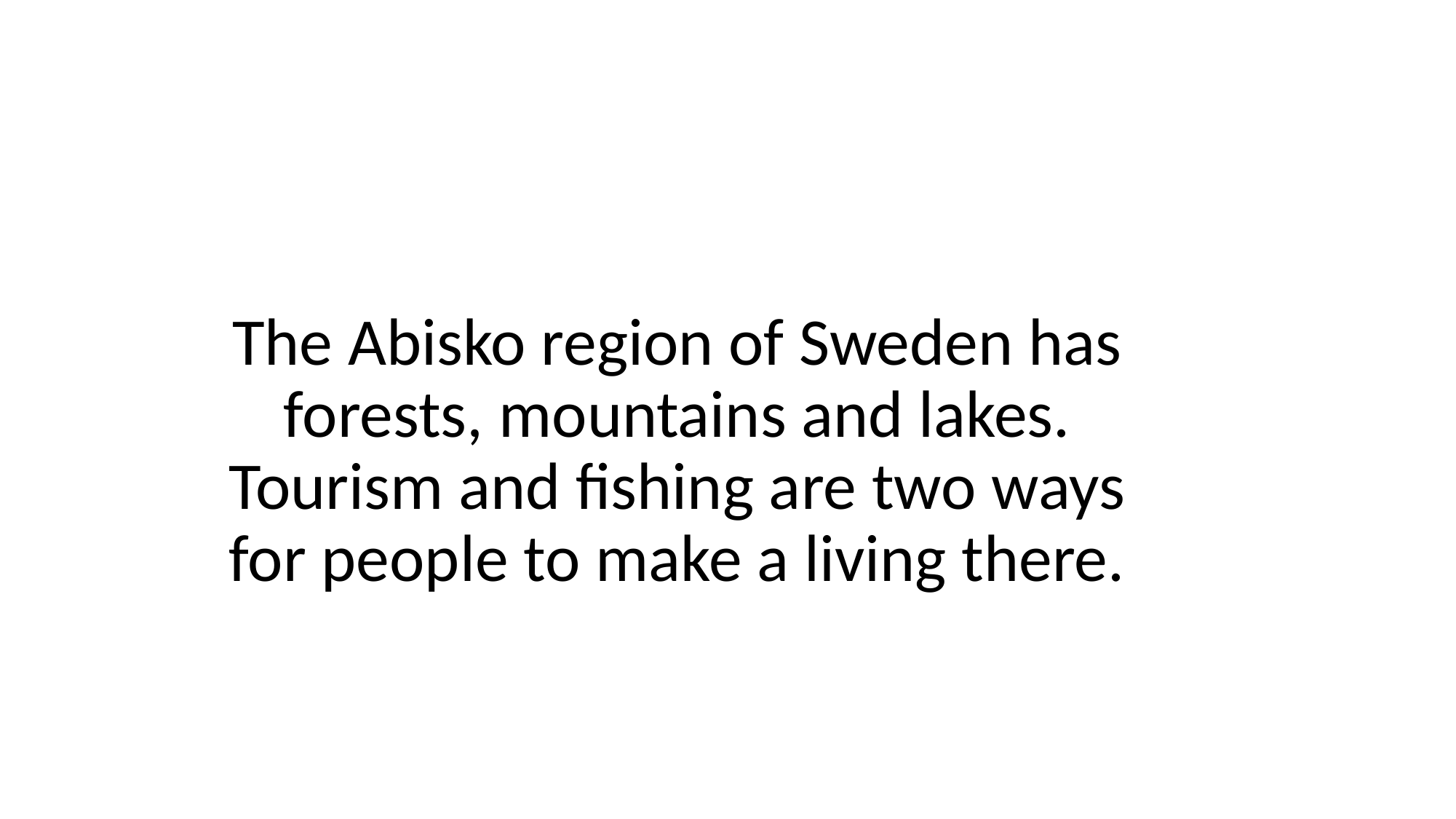

# The Abisko region of Sweden has forests, mountains and lakes. Tourism and fishing are two ways for people to make a living there.